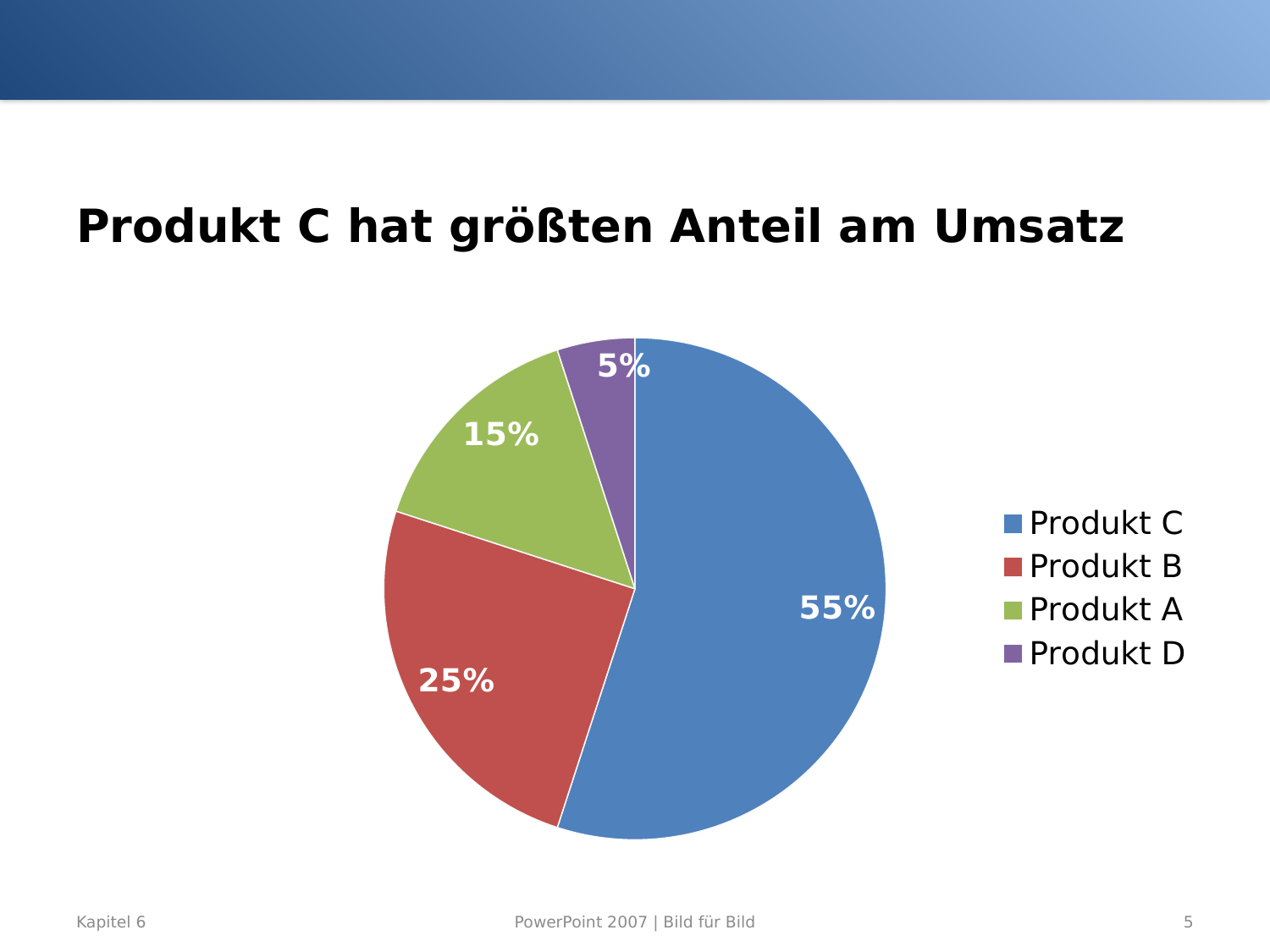

# Produkt C hat größten Anteil am Umsatz

### Chart

| Category | Spalte1 |
|---|---|
| Produkt C | 55.0 |
| Produkt B | 25.0 |
| Produkt A | 15.0 |
| Produkt D | 5.0 |
PowerPoint 2007 | Bild für Bild
Kapitel 6
5